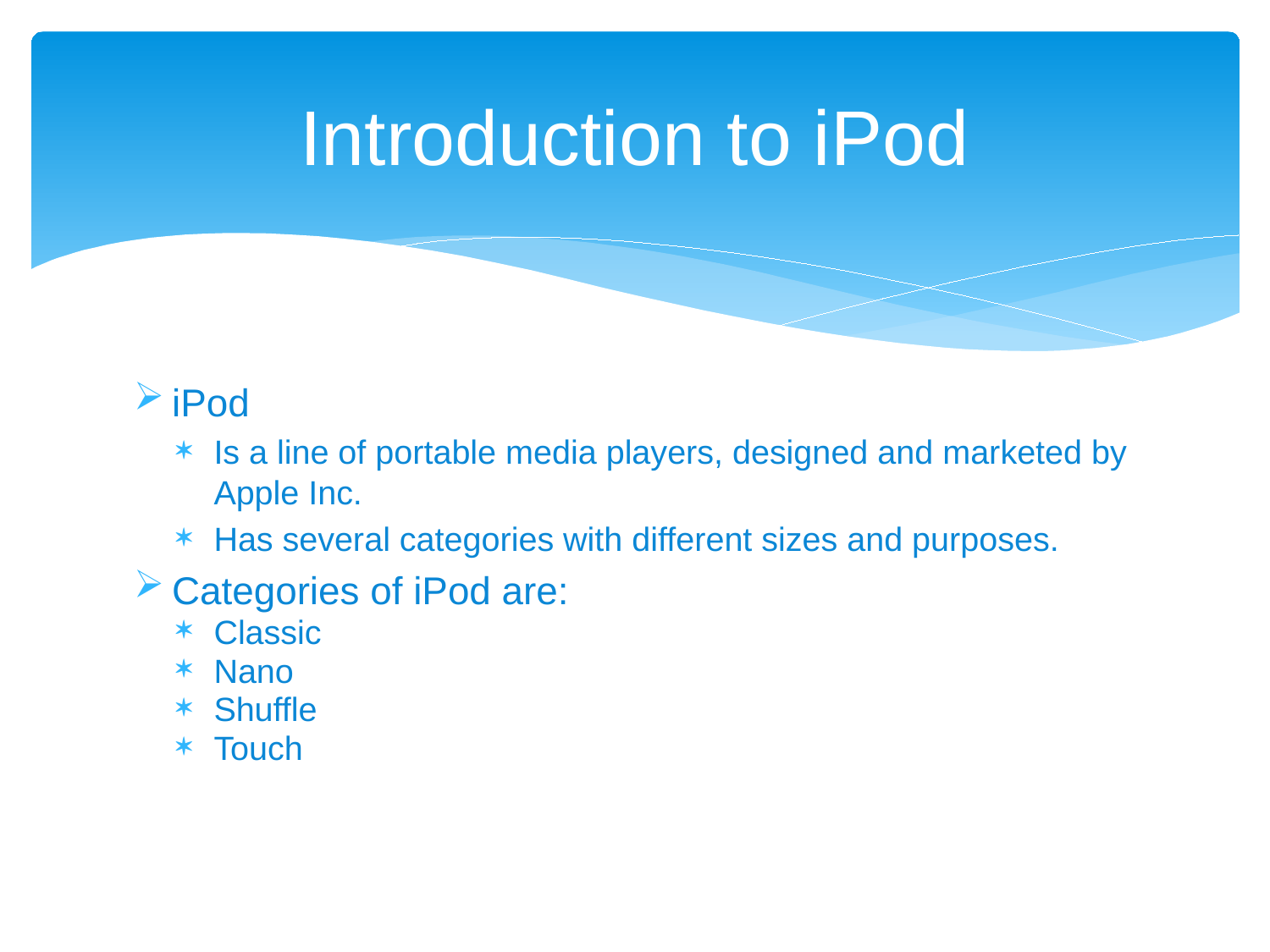

# Introduction to iPod
iPod
Is a line of portable media players, designed and marketed by Apple Inc.
Has several categories with different sizes and purposes.
Categories of iPod are:
Classic
Nano
Shuffle
Touch